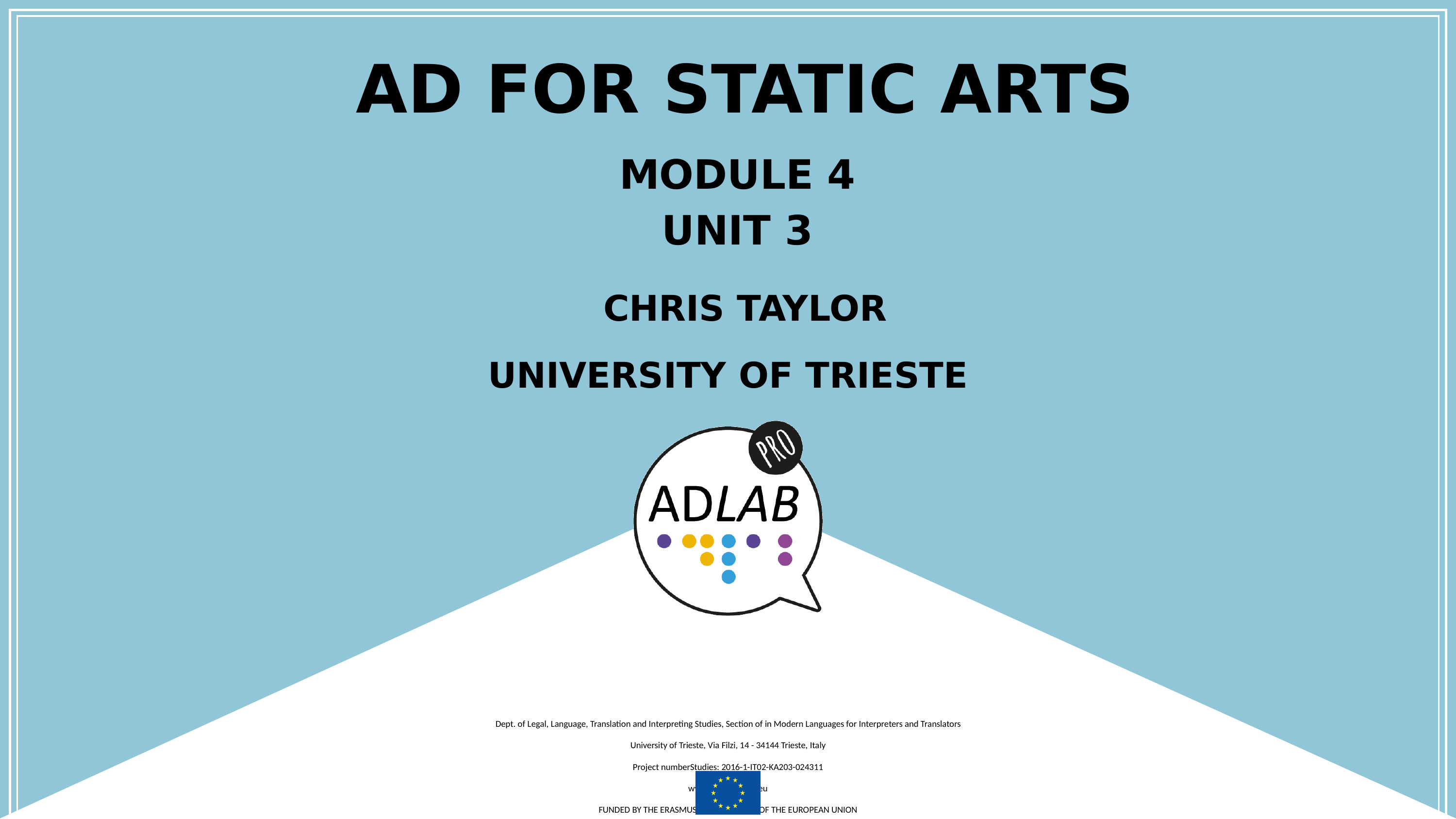

# Ad for Static arts
Module 4
Unit 3
Chris taylor
University of trieste